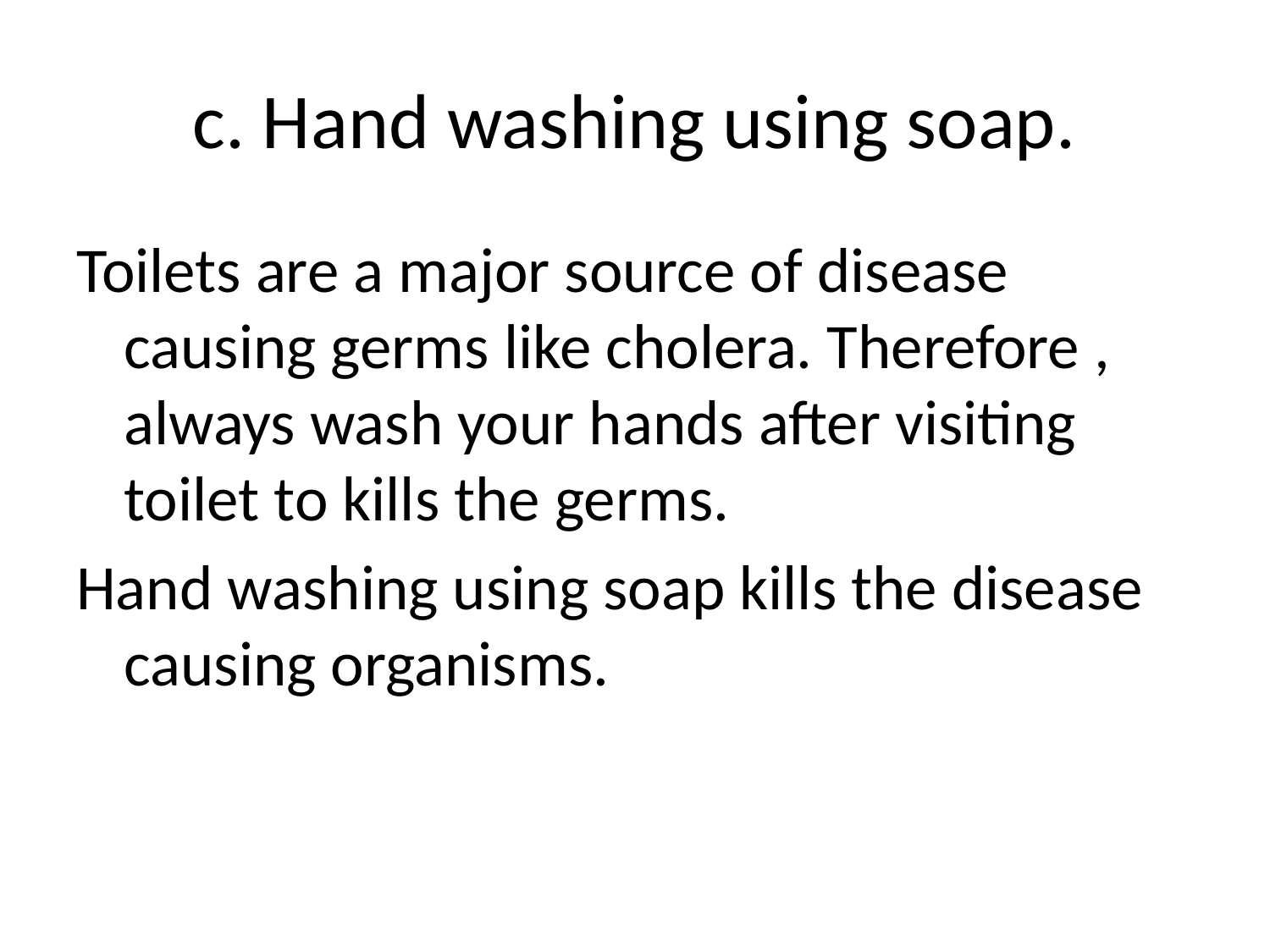

# c. Hand washing using soap.
Toilets are a major source of disease causing germs like cholera. Therefore , always wash your hands after visiting toilet to kills the germs.
Hand washing using soap kills the disease causing organisms.